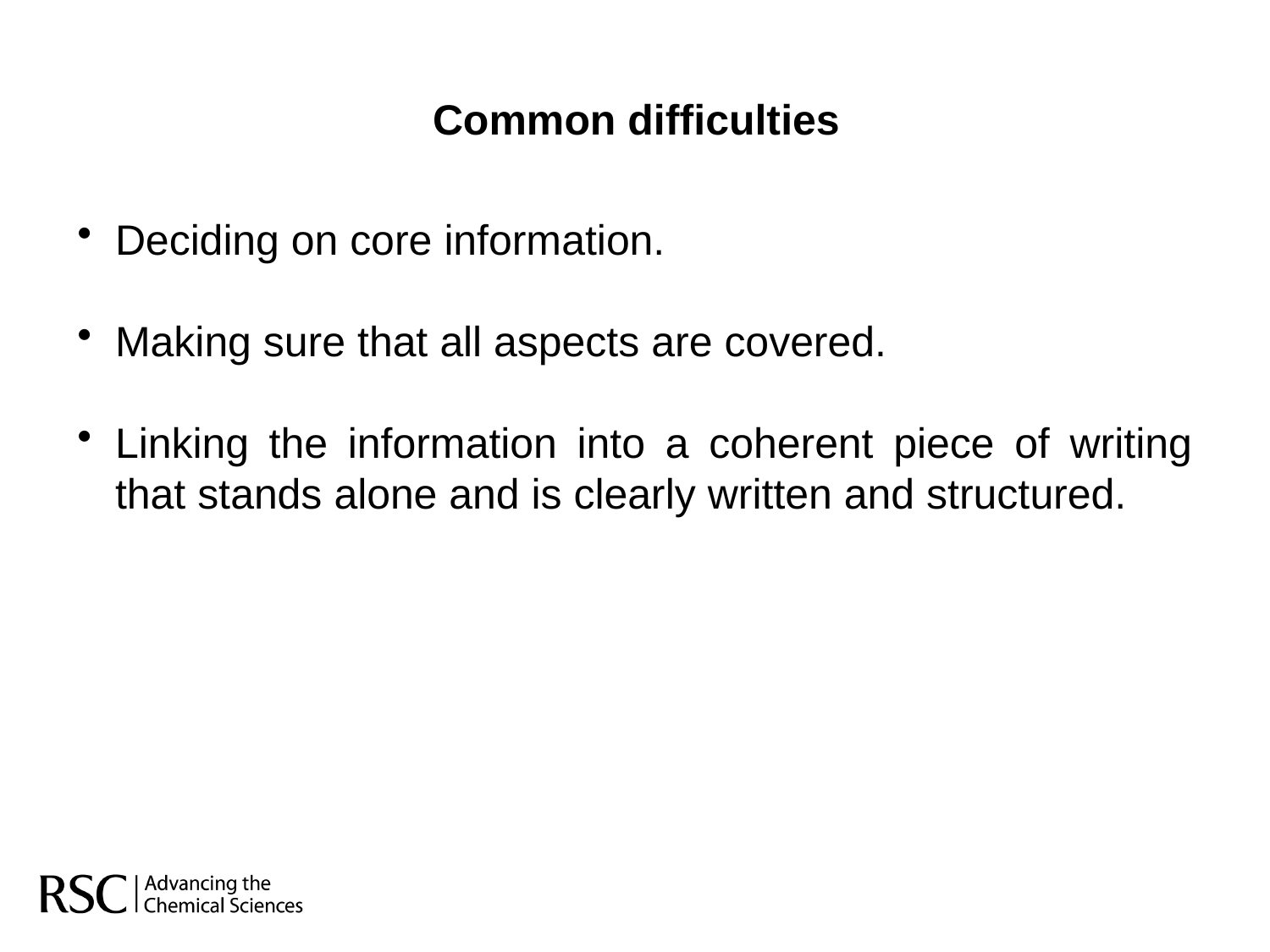

Common difficulties

Deciding on core information.

Making sure that all aspects are covered.

Linking the information into a coherent piece of writing that stands alone and is clearly written and structured.